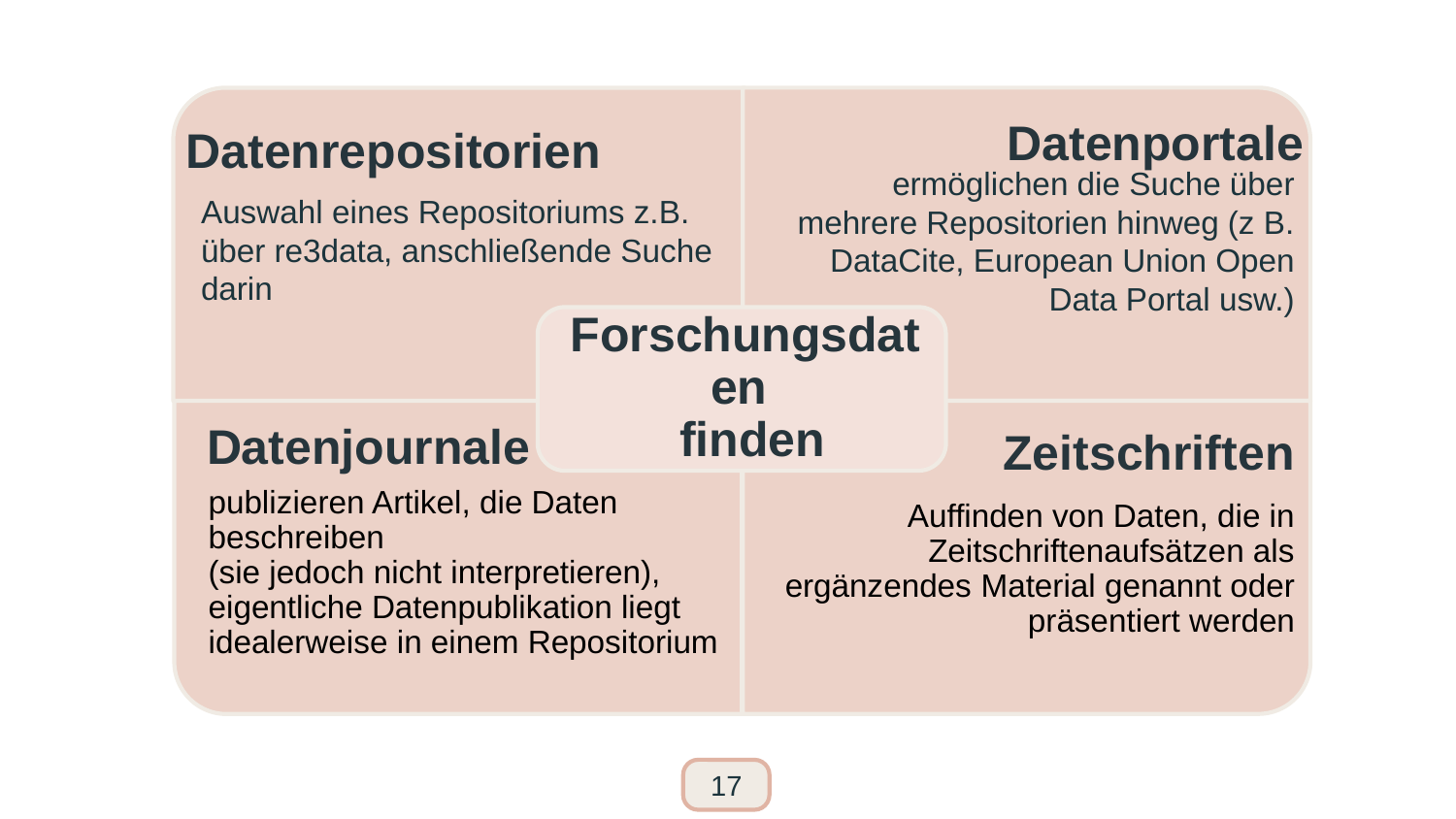

Forschungsdaten
 finden
Datenportale
Datenrepositorien
ermöglichen die Suche über mehrere Repositorien hinweg (z B. DataCite, European Union Open Data Portal usw.)
Auswahl eines Repositoriums z.B. über re3data, anschließende Suche darin

Datenjournale
Zeitschriften
publizieren Artikel, die Daten beschreiben
(sie jedoch nicht interpretieren), eigentliche Datenpublikation liegt idealerweise in einem Repositorium
Auffinden von Daten, die in Zeitschriftenaufsätzen als ergänzendes Material genannt oder präsentiert werden